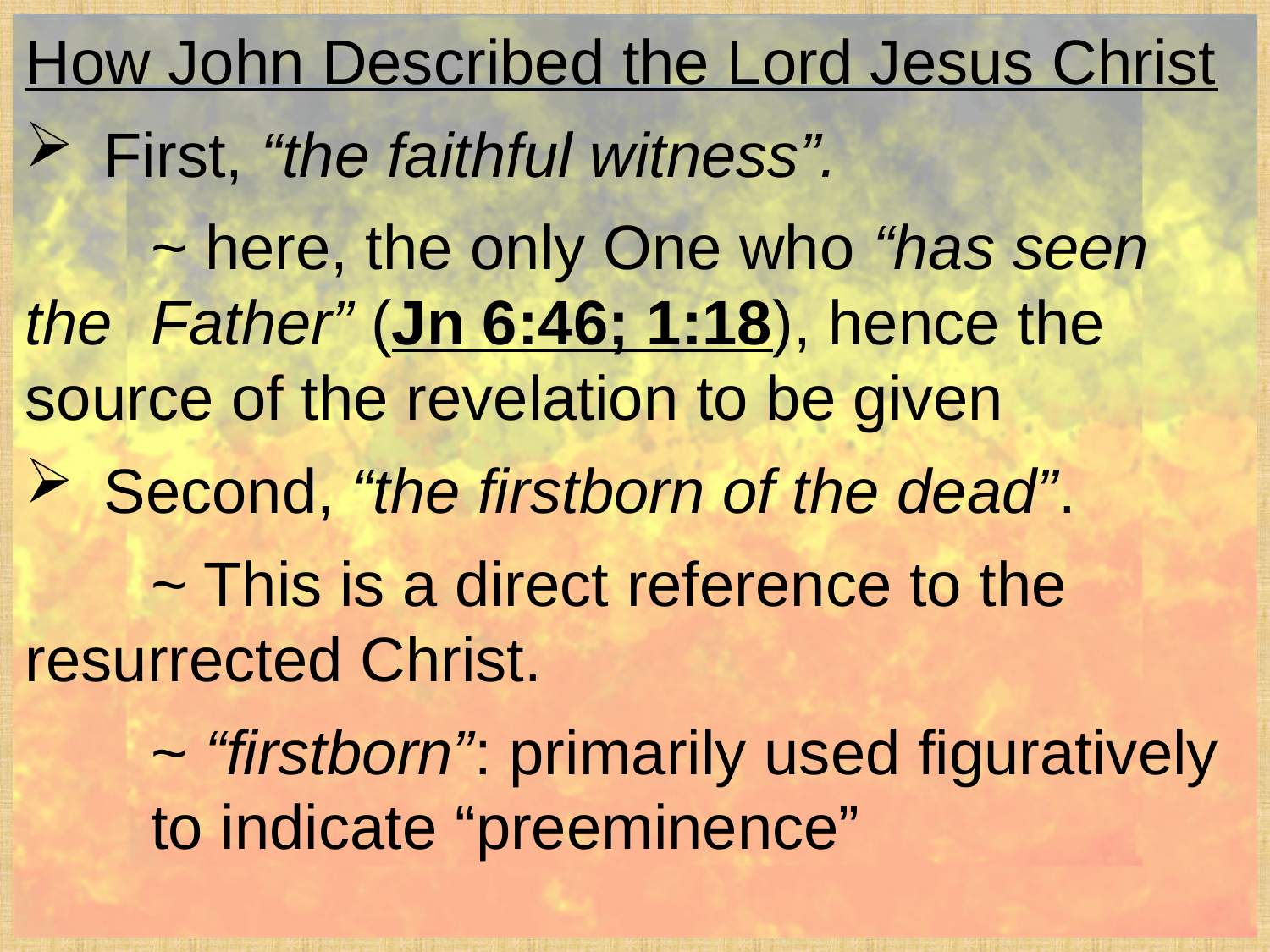

How John Described the Lord Jesus Christ
First, “the faithful witness”.
	~ here, the only One who “has seen the 		Father” (Jn 6:46; 1:18), hence the 			source of the revelation to be given
Second, “the firstborn of the dead”.
	~ This is a direct reference to the 			resurrected Christ.
	~ “firstborn”: primarily used figuratively 		to indicate “preeminence”